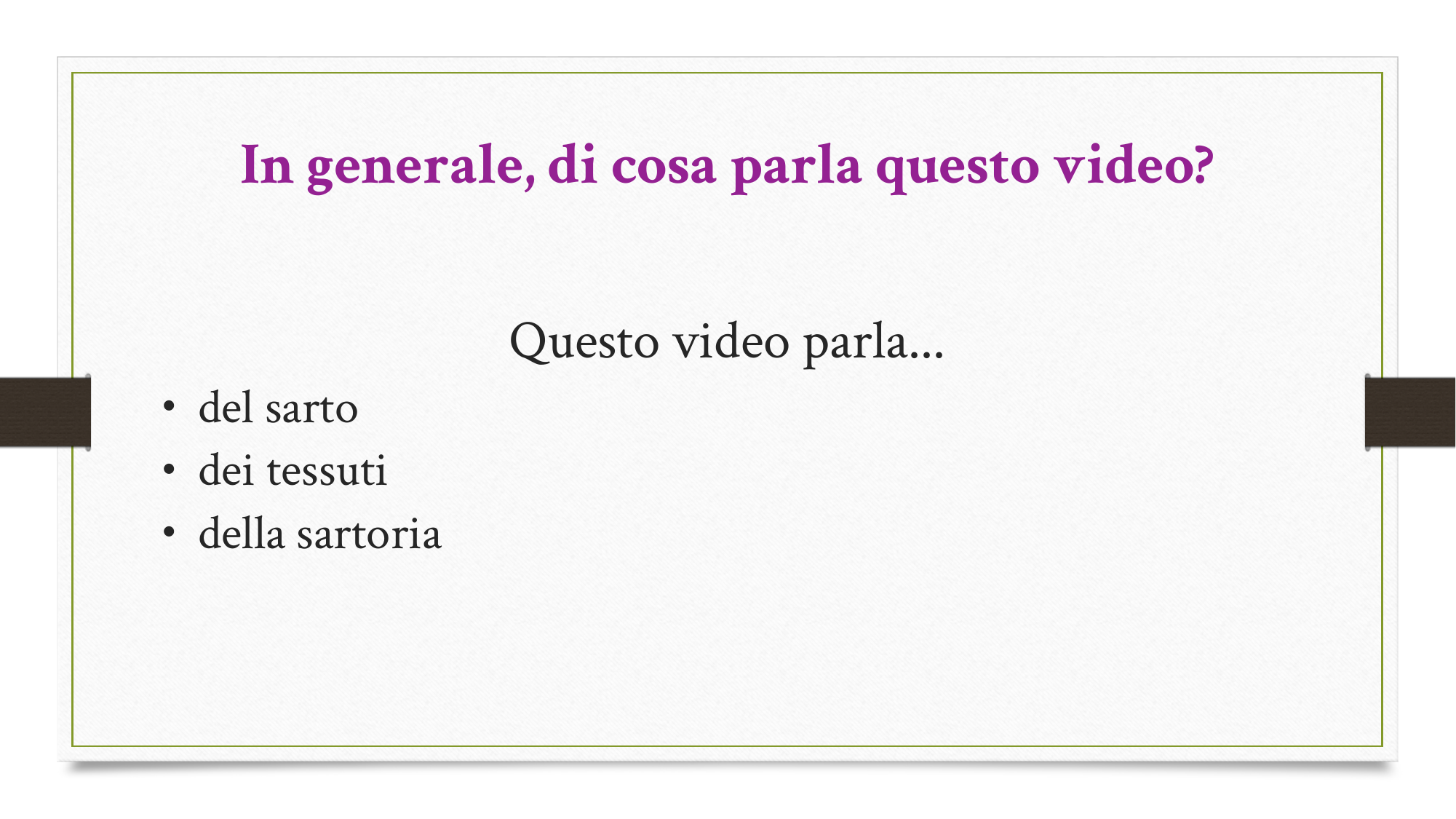

# In generale, di cosa parla questo video?
Questo video parla...
del sarto
dei tessuti
della sartoria